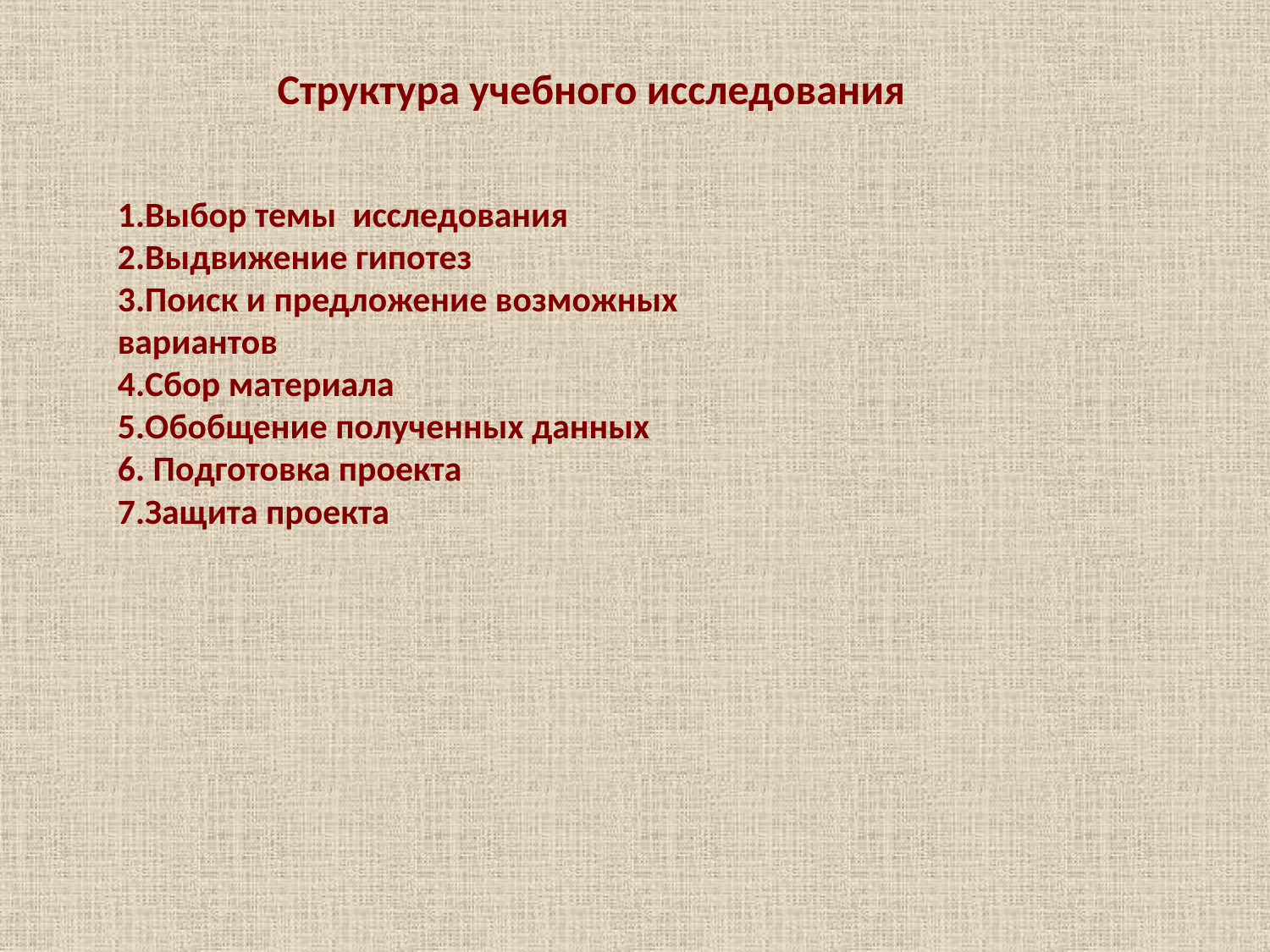

Структура учебного исследования
1.Выбор темы  исследования
2.Выдвижение гипотез
3.Поиск и предложение возможных вариантов
4.Сбор материала
5.Обобщение полученных данных
6. Подготовка проекта
7.Защита проекта